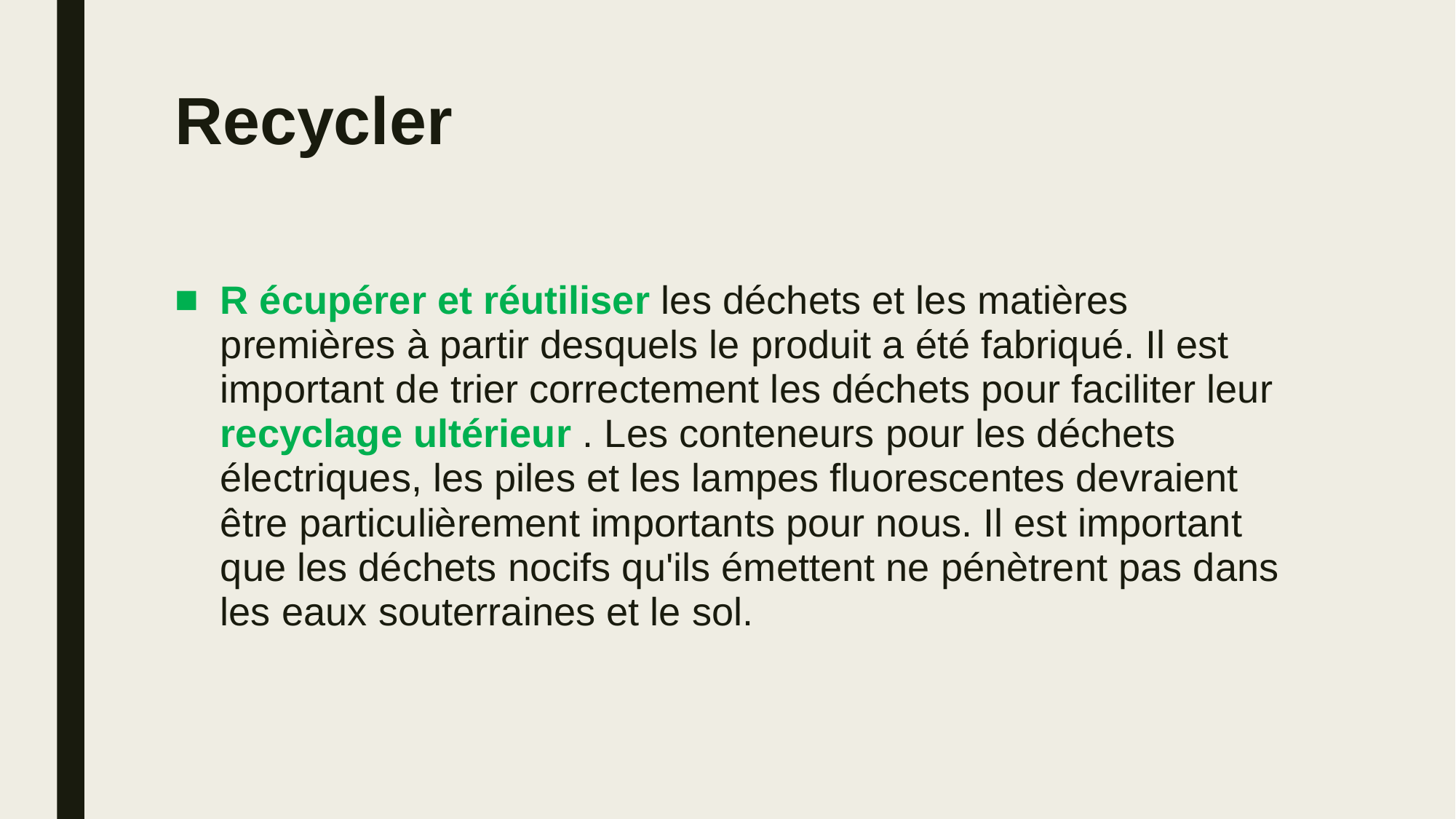

# Recycler
R écupérer et réutiliser les déchets et les matières premières à partir desquels le produit a été fabriqué. Il est important de trier correctement les déchets pour faciliter leur recyclage ultérieur . Les conteneurs pour les déchets électriques, les piles et les lampes fluorescentes devraient être particulièrement importants pour nous. Il est important que les déchets nocifs qu'ils émettent ne pénètrent pas dans les eaux souterraines et le sol.